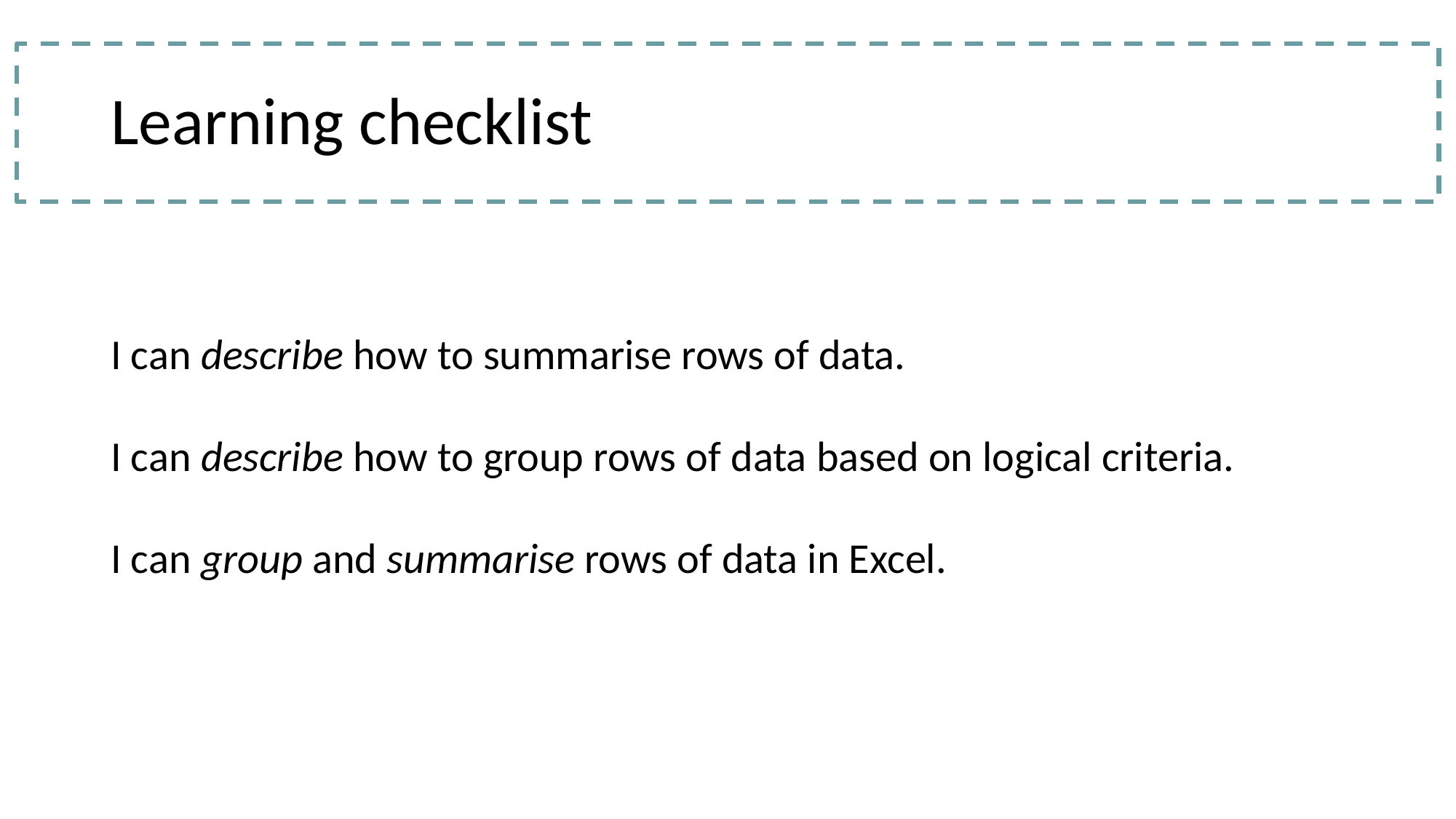

# Learning checklist

I can describe how to summarise rows of data.

I can describe how to group rows of data based on logical criteria.

I can group and summarise rows of data in Excel.